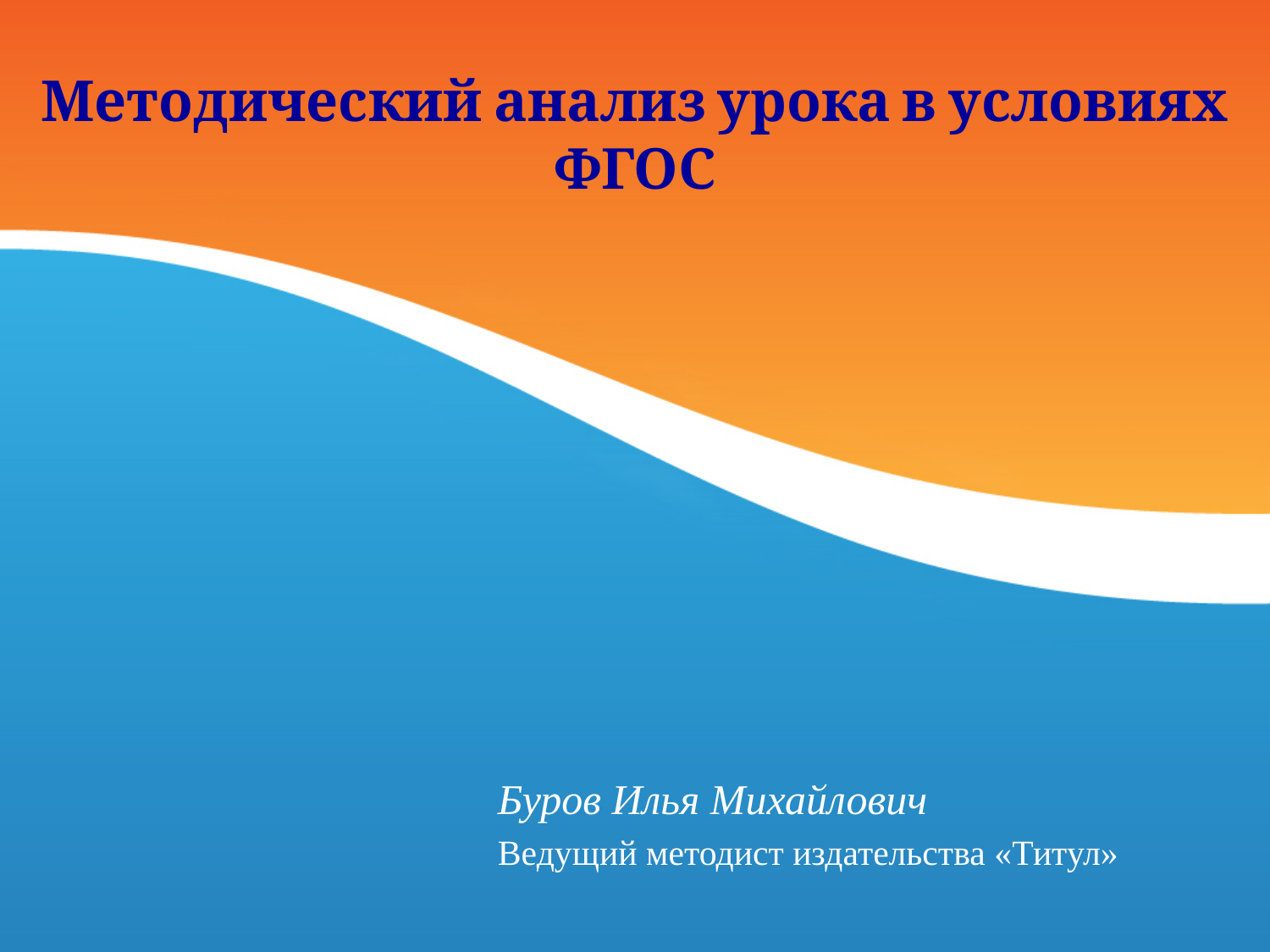

# Методический анализ урока в условиях ФГОС
Буров Илья Михайлович
Ведущий методист издательства «Титул»